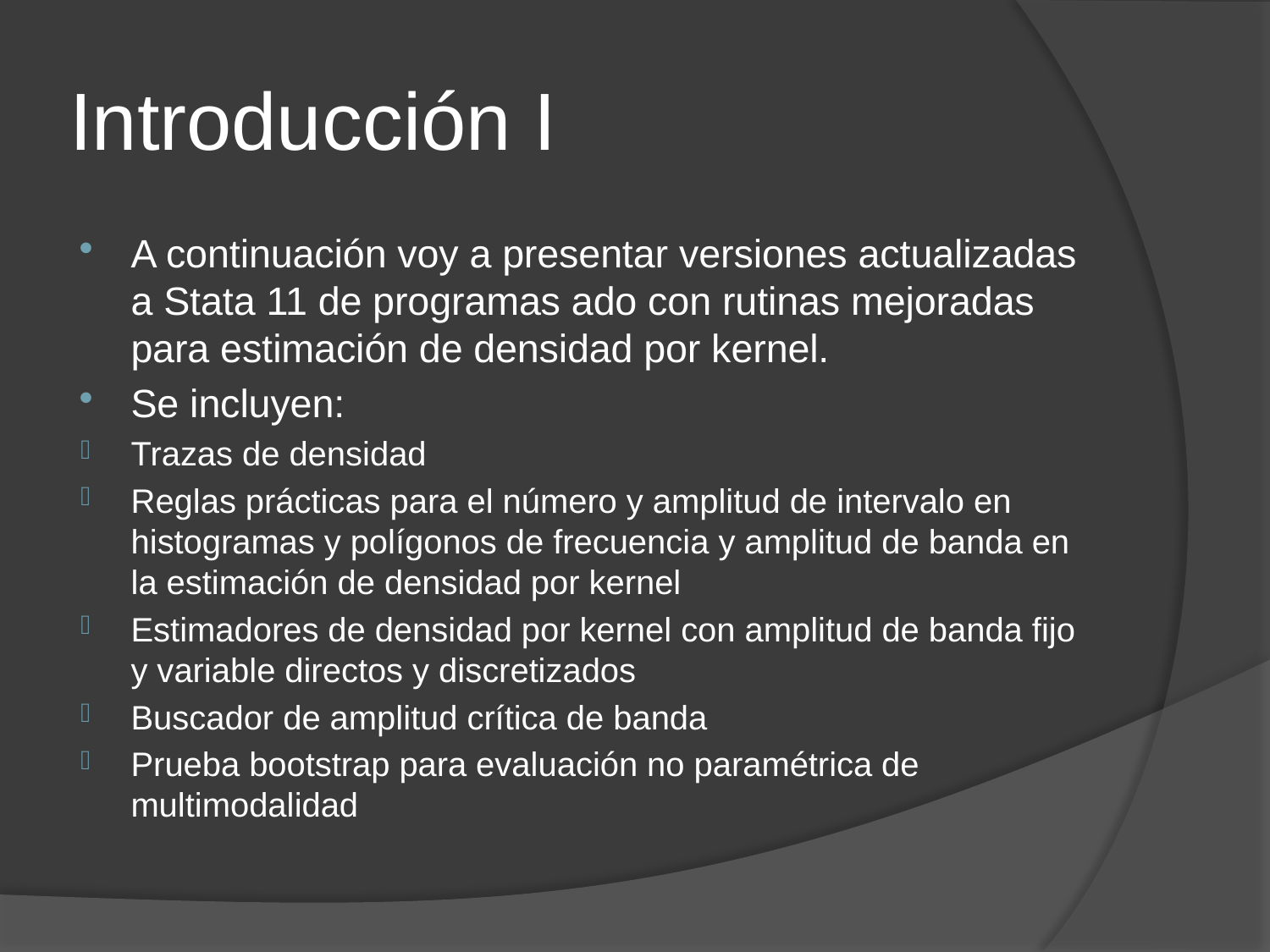

# Introducción I
A continuación voy a presentar versiones actualizadas a Stata 11 de programas ado con rutinas mejoradas para estimación de densidad por kernel.
Se incluyen:
Trazas de densidad
Reglas prácticas para el número y amplitud de intervalo en histogramas y polígonos de frecuencia y amplitud de banda en la estimación de densidad por kernel
Estimadores de densidad por kernel con amplitud de banda fijo y variable directos y discretizados
Buscador de amplitud crítica de banda
Prueba bootstrap para evaluación no paramétrica de multimodalidad